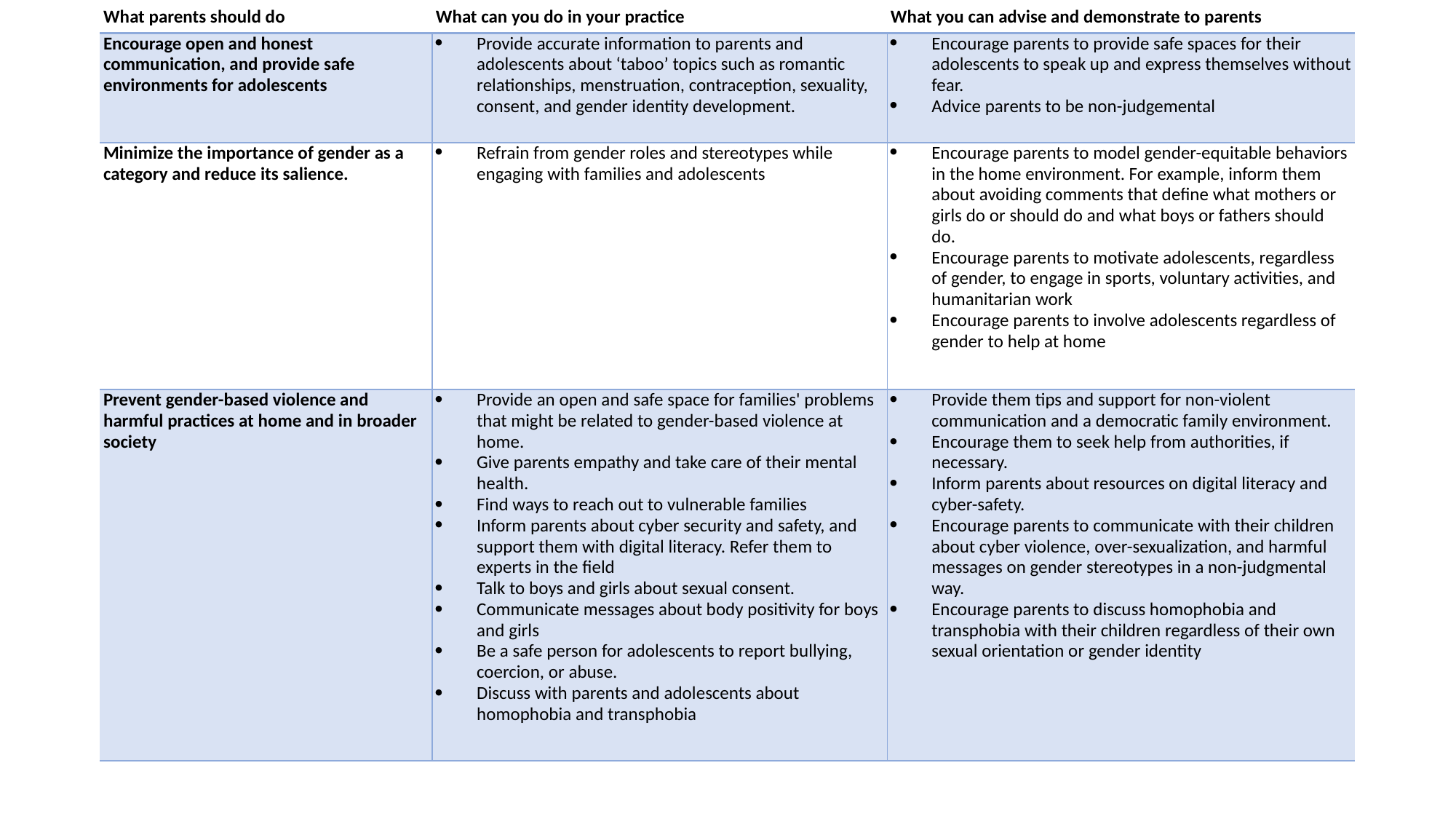

| What parents should do | What can you do in your practice | What you can advise and demonstrate to parents |
| --- | --- | --- |
| Encourage open and honest communication, and provide safe environments for adolescents | Provide accurate information to parents and adolescents about ‘taboo’ topics such as romantic relationships, menstruation, contraception, sexuality, consent, and gender identity development. | Encourage parents to provide safe spaces for their adolescents to speak up and express themselves without fear. Advice parents to be non-judgemental |
| Minimize the importance of gender as a category and reduce its salience. | Refrain from gender roles and stereotypes while engaging with families and adolescents | Encourage parents to model gender-equitable behaviors in the home environment. For example, inform them about avoiding comments that define what mothers or girls do or should do and what boys or fathers should do. Encourage parents to motivate adolescents, regardless of gender, to engage in sports, voluntary activities, and humanitarian work Encourage parents to involve adolescents regardless of gender to help at home |
| Prevent gender-based violence and harmful practices at home and in broader society | Provide an open and safe space for families' problems that might be related to gender-based violence at home. Give parents empathy and take care of their mental health. Find ways to reach out to vulnerable families Inform parents about cyber security and safety, and support them with digital literacy. Refer them to experts in the field Talk to boys and girls about sexual consent. Communicate messages about body positivity for boys and girls Be a safe person for adolescents to report bullying, coercion, or abuse. Discuss with parents and adolescents about homophobia and transphobia | Provide them tips and support for non-violent communication and a democratic family environment. Encourage them to seek help from authorities, if necessary. Inform parents about resources on digital literacy and cyber-safety. Encourage parents to communicate with their children about cyber violence, over-sexualization, and harmful messages on gender stereotypes in a non-judgmental way. Encourage parents to discuss homophobia and transphobia with their children regardless of their own sexual orientation or gender identity |
#